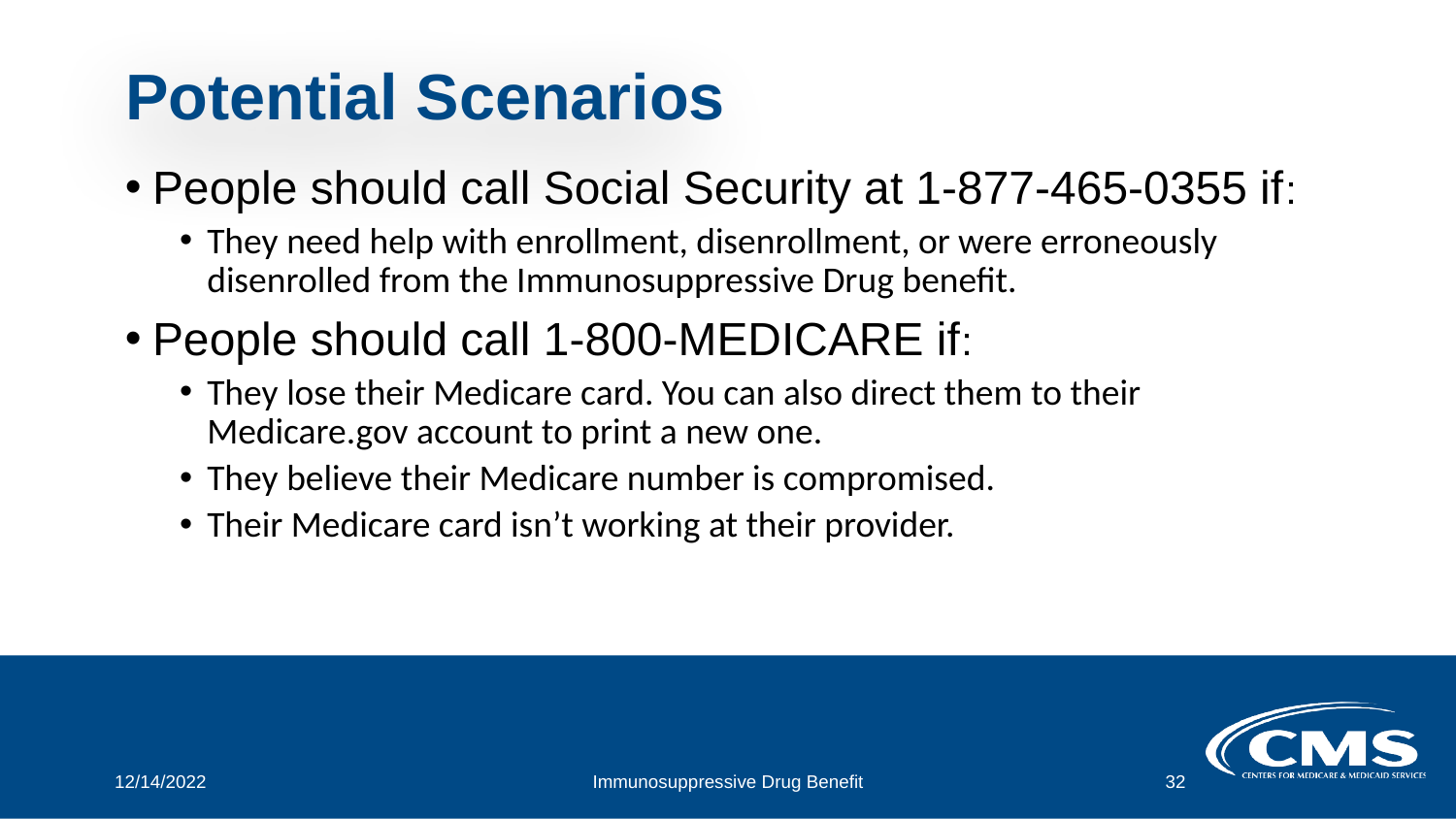

# Potential Scenarios
People should call Social Security at 1-877-465-0355 if:
They need help with enrollment, disenrollment, or were erroneously disenrolled from the Immunosuppressive Drug benefit.
People should call 1-800-MEDICARE if:
They lose their Medicare card. You can also direct them to their Medicare.gov account to print a new one.
They believe their Medicare number is compromised.
Their Medicare card isn’t working at their provider.

12/14/2022
Immunosuppressive Drug Benefit
32